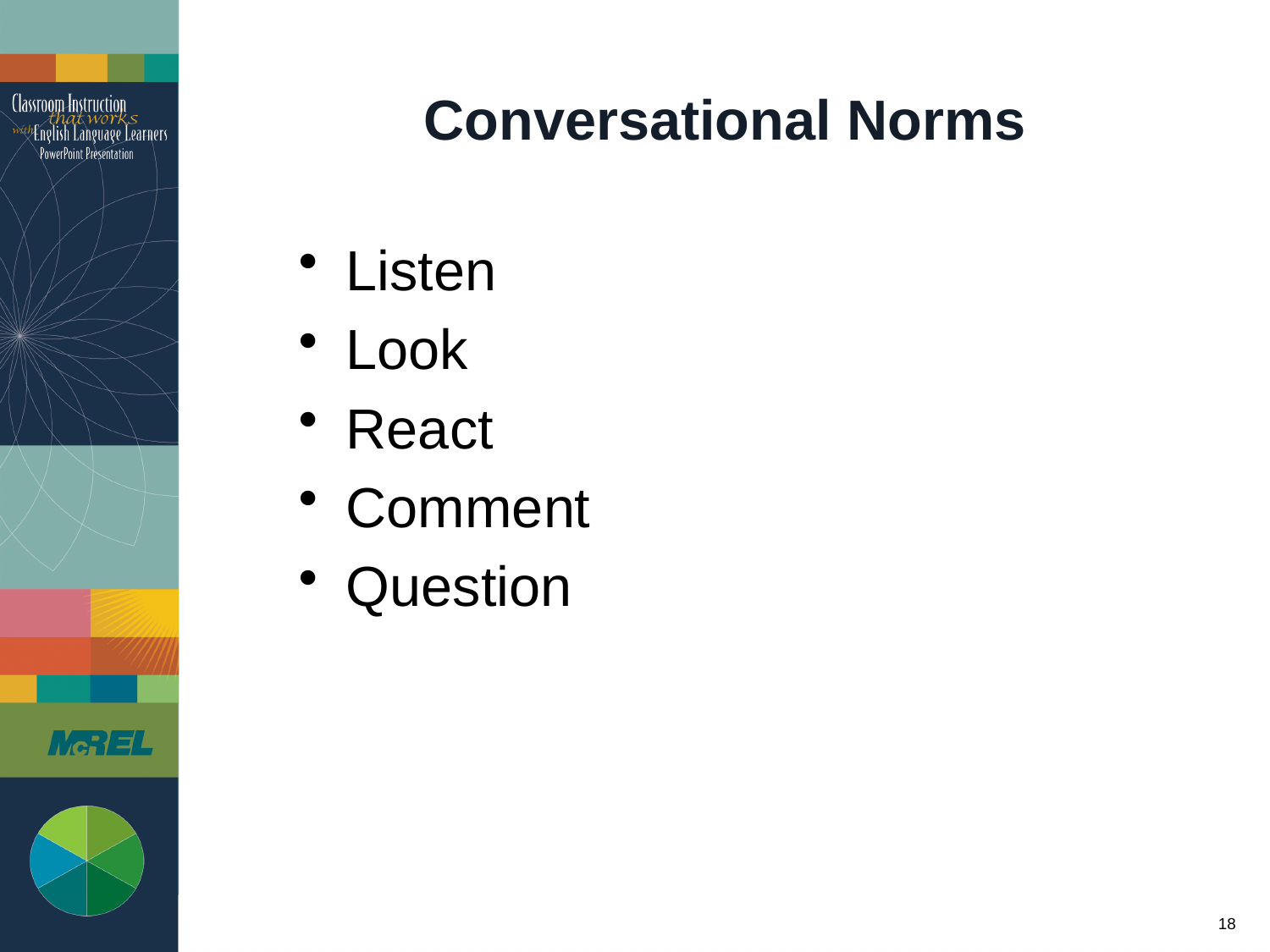

# Conversational Norms
Listen
Look
React
Comment
Question
18